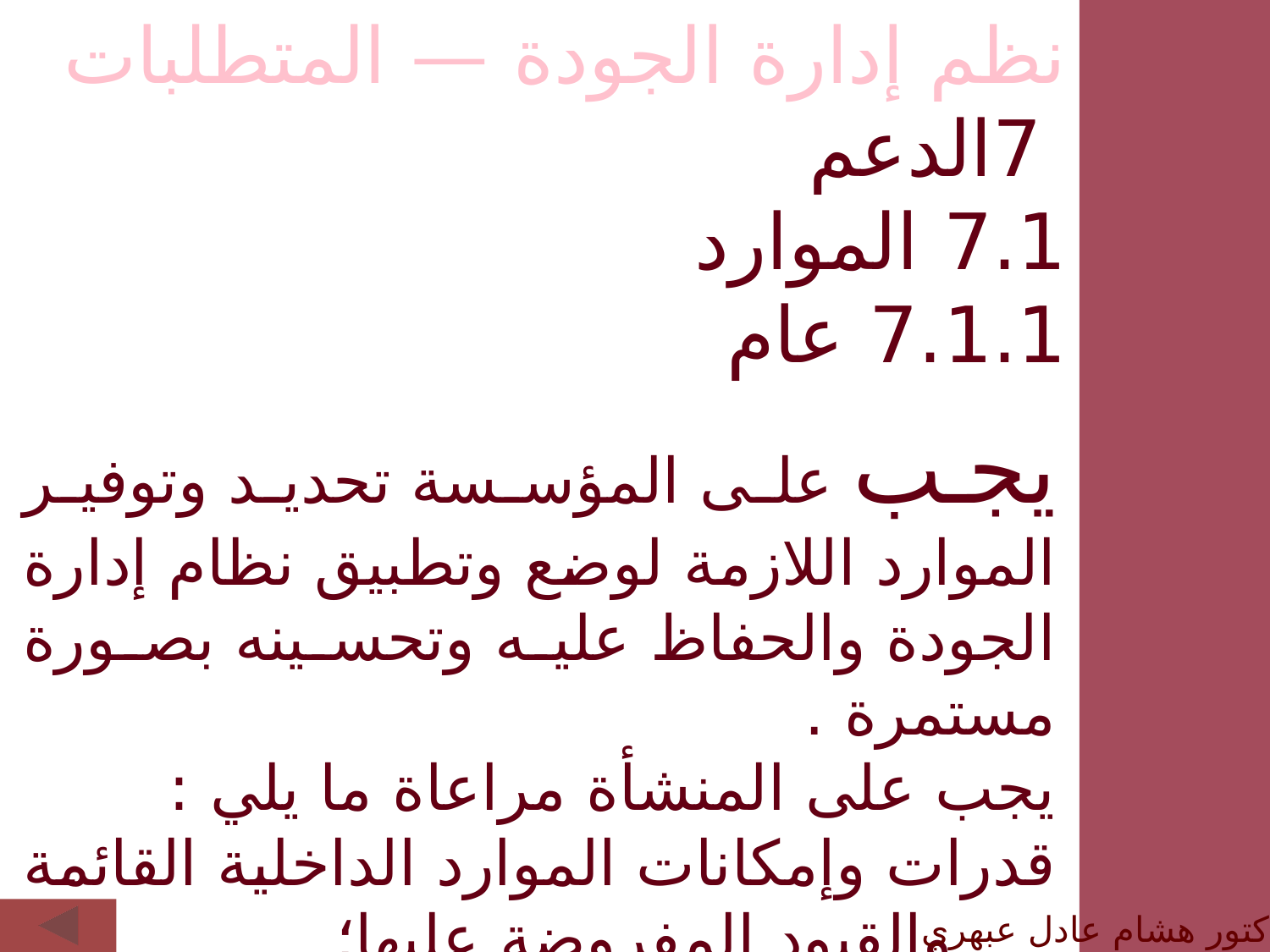

نظم إدارة الجودة — المتطلبات
 7الدعم
7.1 الموارد
7.1.1 عام

يجب على المؤسسة تحديد وتوفير الموارد اللازمة لوضع وتطبيق نظام إدارة الجودة والحفاظ عليه وتحسينه بصورة مستمرة .
يجب على المنشأة مراعاة ما يلي :
قدرات وإمكانات الموارد الداخلية القائمة والقيود المفروضة عليها؛
ما الذي يتعين الحصول عليه من جهات خارجية.

الدكتور هشام عادل عبهري